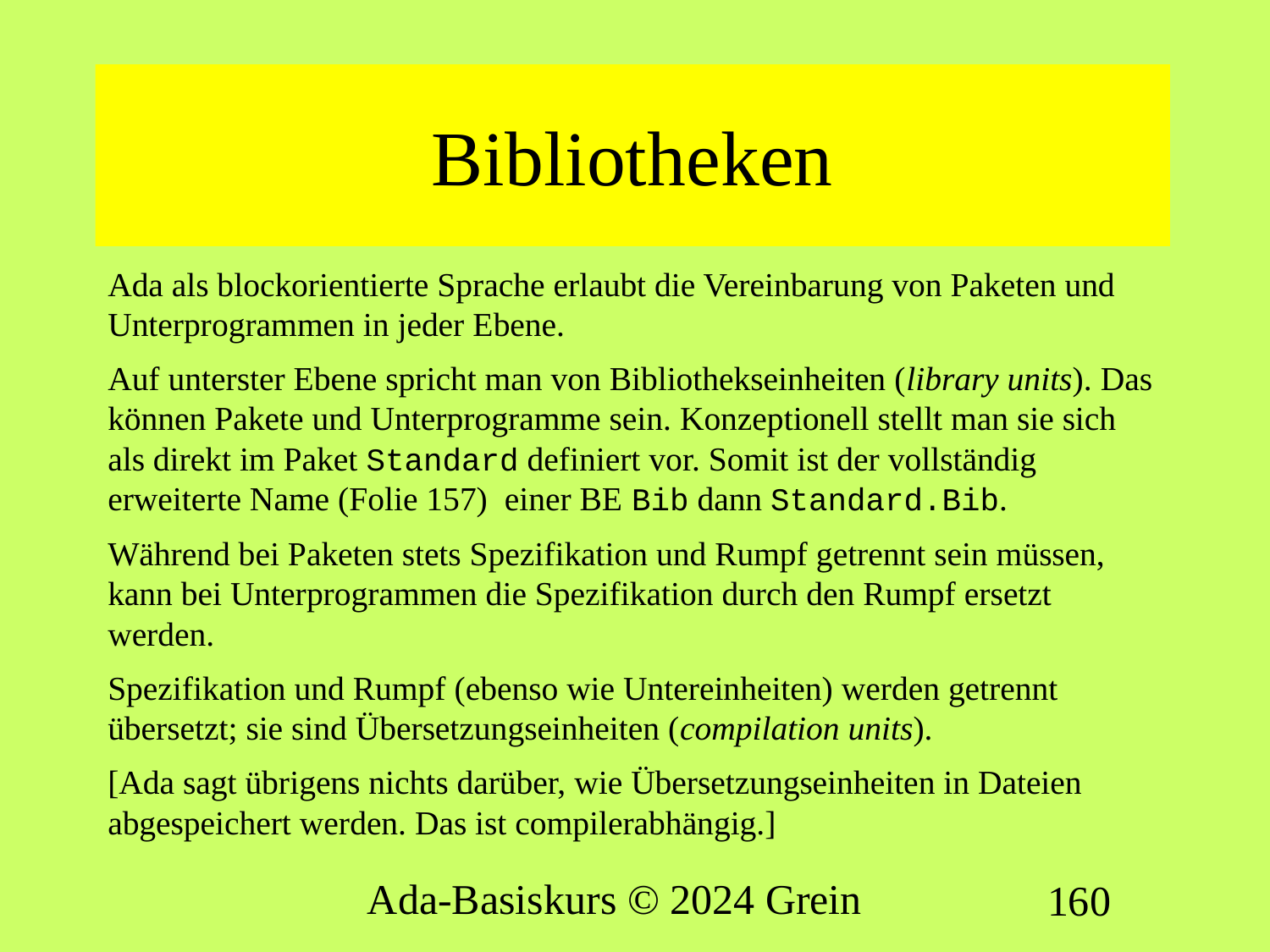

# Bibliotheken
Ada als blockorientierte Sprache erlaubt die Vereinbarung von Paketen und Unterprogrammen in jeder Ebene.
Auf unterster Ebene spricht man von Bibliothekseinheiten (library units). Das können Pakete und Unterprogramme sein. Konzeptionell stellt man sie sich als direkt im Paket Standard definiert vor. Somit ist der vollständig erweiterte Name (Folie 157)  einer BE Bib dann Standard.Bib.
Während bei Paketen stets Spezifikation und Rumpf getrennt sein müssen, kann bei Unterprogrammen die Spezifikation durch den Rumpf ersetzt werden.
Spezifikation und Rumpf (ebenso wie Untereinheiten) werden getrennt übersetzt; sie sind Übersetzungseinheiten (compilation units).
[Ada sagt übrigens nichts darüber, wie Übersetzungseinheiten in Dateien abgespeichert werden. Das ist compilerabhängig.]
Ada-Basiskurs © 2024 Grein
160